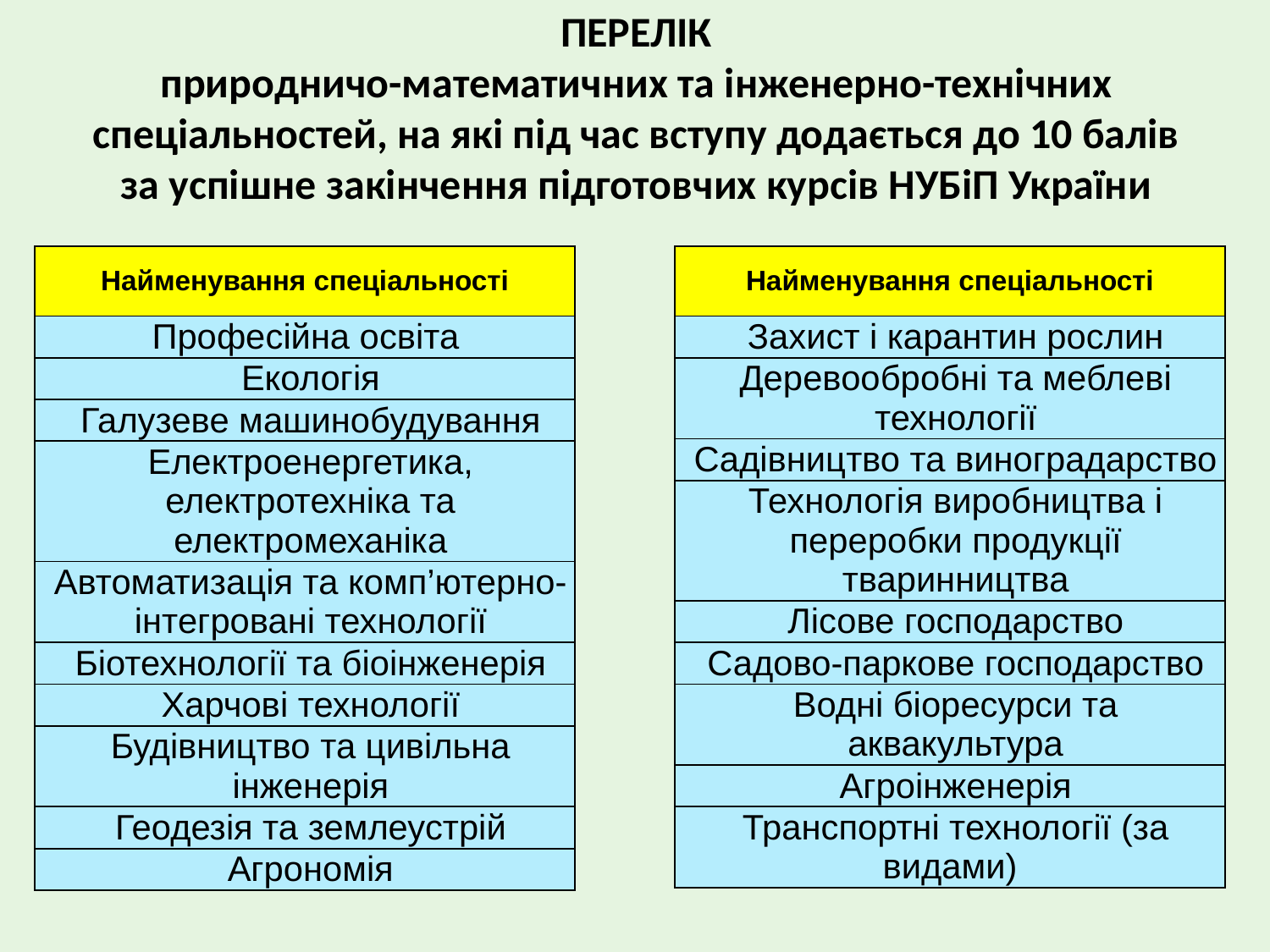

# ПЕРЕЛІК природничо-математичних та інженерно-технічних спеціальностей, на які під час вступу додається до 10 балів за успішне закінчення підготовчих курсів НУБіП України
| Найменування спеціальності |
| --- |
| Професійна освіта |
| Екологія |
| Галузеве машинобудування |
| Електроенергетика, електротехніка та електромеханіка |
| Автоматизація та комп’ютерно-інтегровані технології |
| Біотехнології та біоінженерія |
| Харчові технології |
| Будівництво та цивільна інженерія |
| Геодезія та землеустрій |
| Агрономія |
| Найменування спеціальності |
| --- |
| Захист і карантин рослин |
| Деревообробні та меблеві технології |
| Садівництво та виноградарство |
| Технологія виробництва і переробки продукції тваринництва |
| Лісове господарство |
| Садово-паркове господарство |
| Водні біоресурси та аквакультура |
| Агроінженерія |
| Транспортні технології (за видами) |